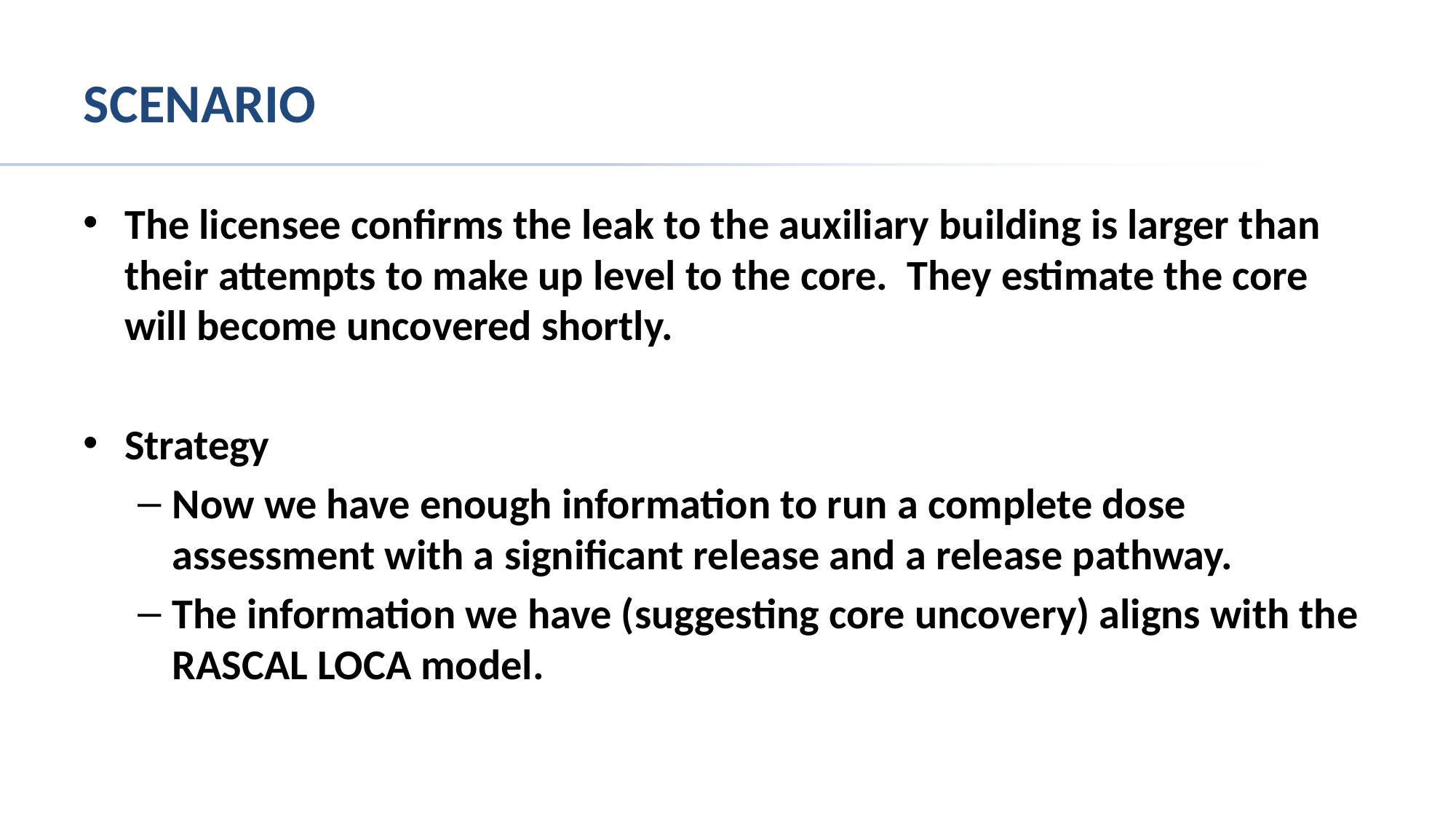

# Scenario
The licensee confirms the leak to the auxiliary building is larger than their attempts to make up level to the core.  They estimate the core will become uncovered shortly.

Strategy
Now we have enough information to run a complete dose assessment with a significant release and a release pathway.
The information we have (suggesting core uncovery) aligns with the RASCAL LOCA model.